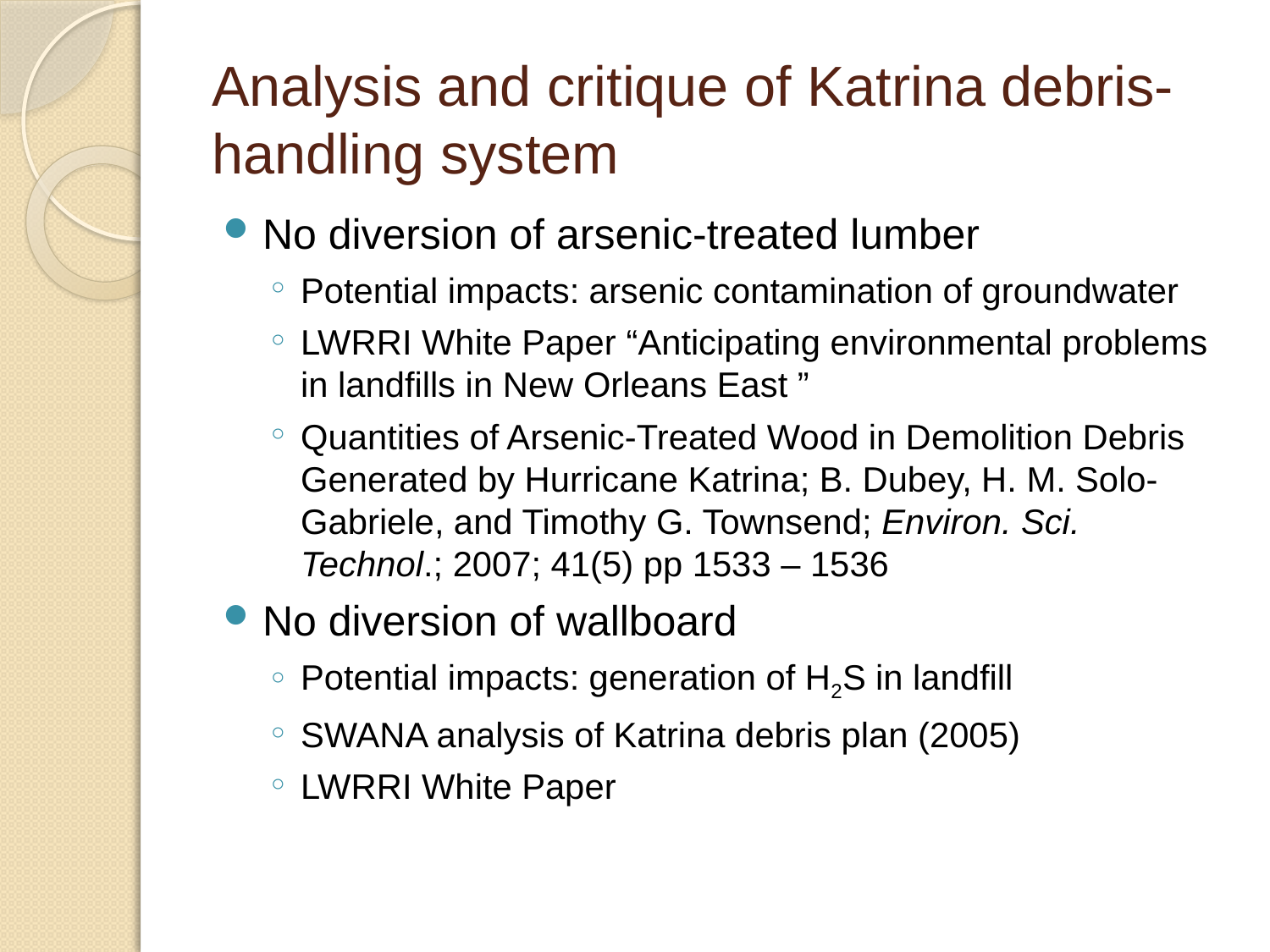

# Analysis and critique of Katrina debris-handling system
No diversion of arsenic-treated lumber
Potential impacts: arsenic contamination of groundwater
LWRRI White Paper “Anticipating environmental problems in landfills in New Orleans East ”
Quantities of Arsenic-Treated Wood in Demolition Debris Generated by Hurricane Katrina; B. Dubey, H. M. Solo-Gabriele, and Timothy G. Townsend; Environ. Sci. Technol.; 2007; 41(5) pp 1533 – 1536
No diversion of wallboard
Potential impacts: generation of H2S in landfill
SWANA analysis of Katrina debris plan (2005)
LWRRI White Paper